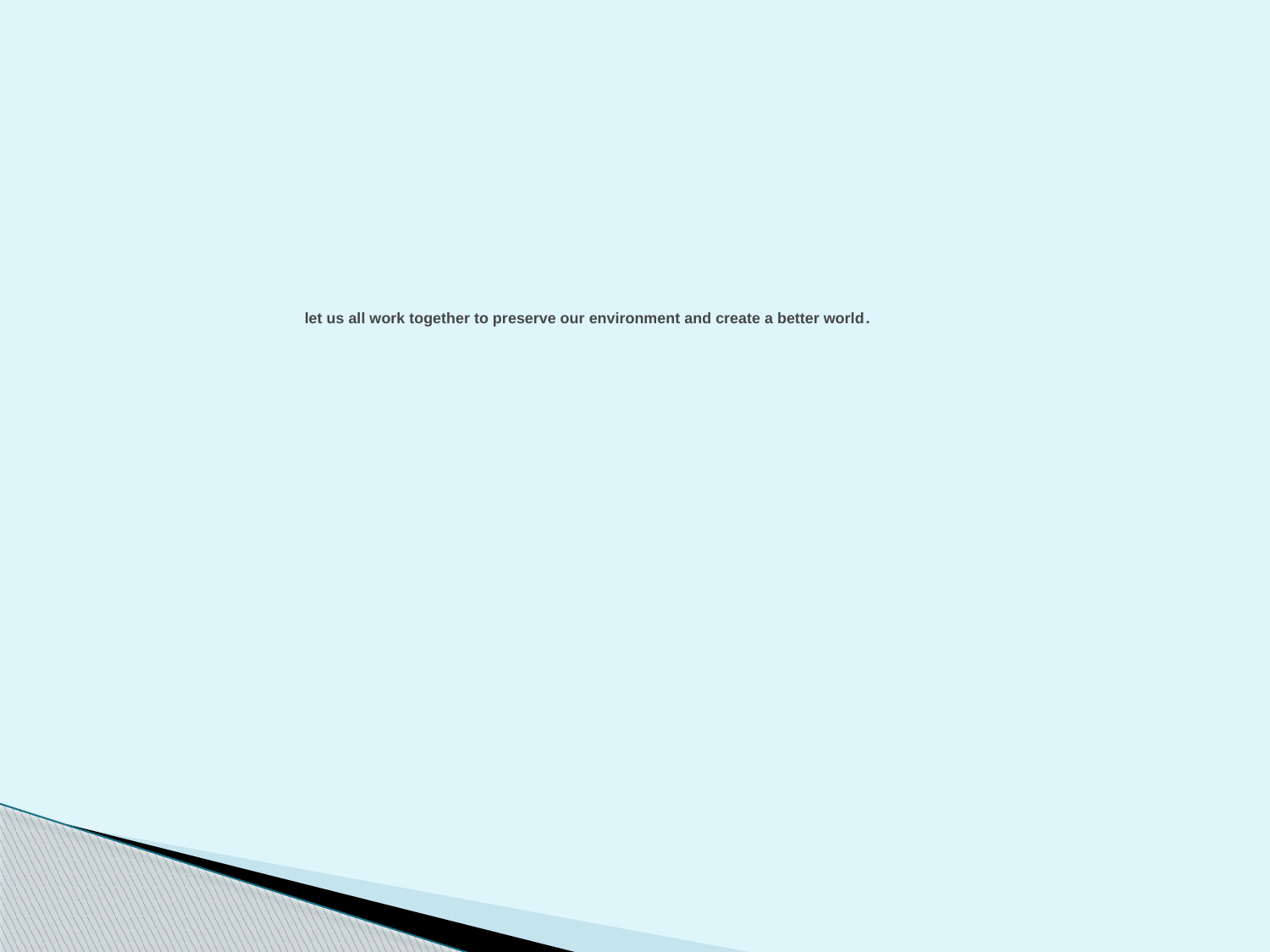

# let us all work together to preserve our environment and create a better world.